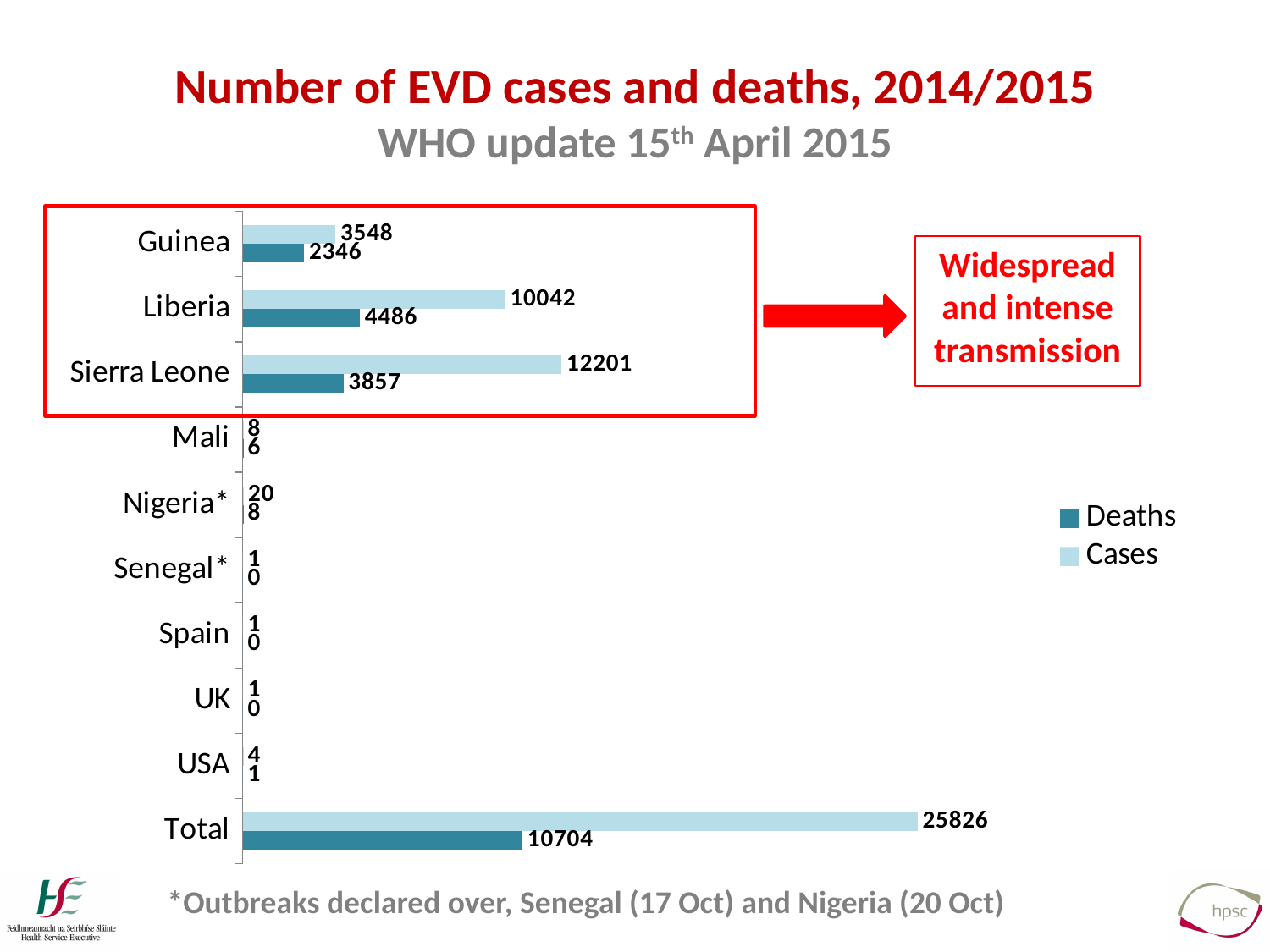

# Number of EVD cases and deaths, 2014/2015 WHO update 15th April 2015

### Chart

| Category | Cases | Deaths |
|---|---|---|
| Guinea | 3548.0 | 2346.0 |
| Liberia | 10042.0 | 4486.0 |
| Sierra Leone | 12201.0 | 3857.0 |
| Mali | 8.0 | 6.0 |
| Nigeria* | 20.0 | 8.0 |
| Senegal* | 1.0 | 0.0 |
| Spain | 1.0 | 0.0 |
| UK | 1.0 | 0.0 |
| USA | 4.0 | 1.0 |
| Total | 25826.0 | 10704.0 |
Widespread and intense transmission

*Outbreaks declared over, Senegal (17 Oct) and Nigeria (20 Oct)